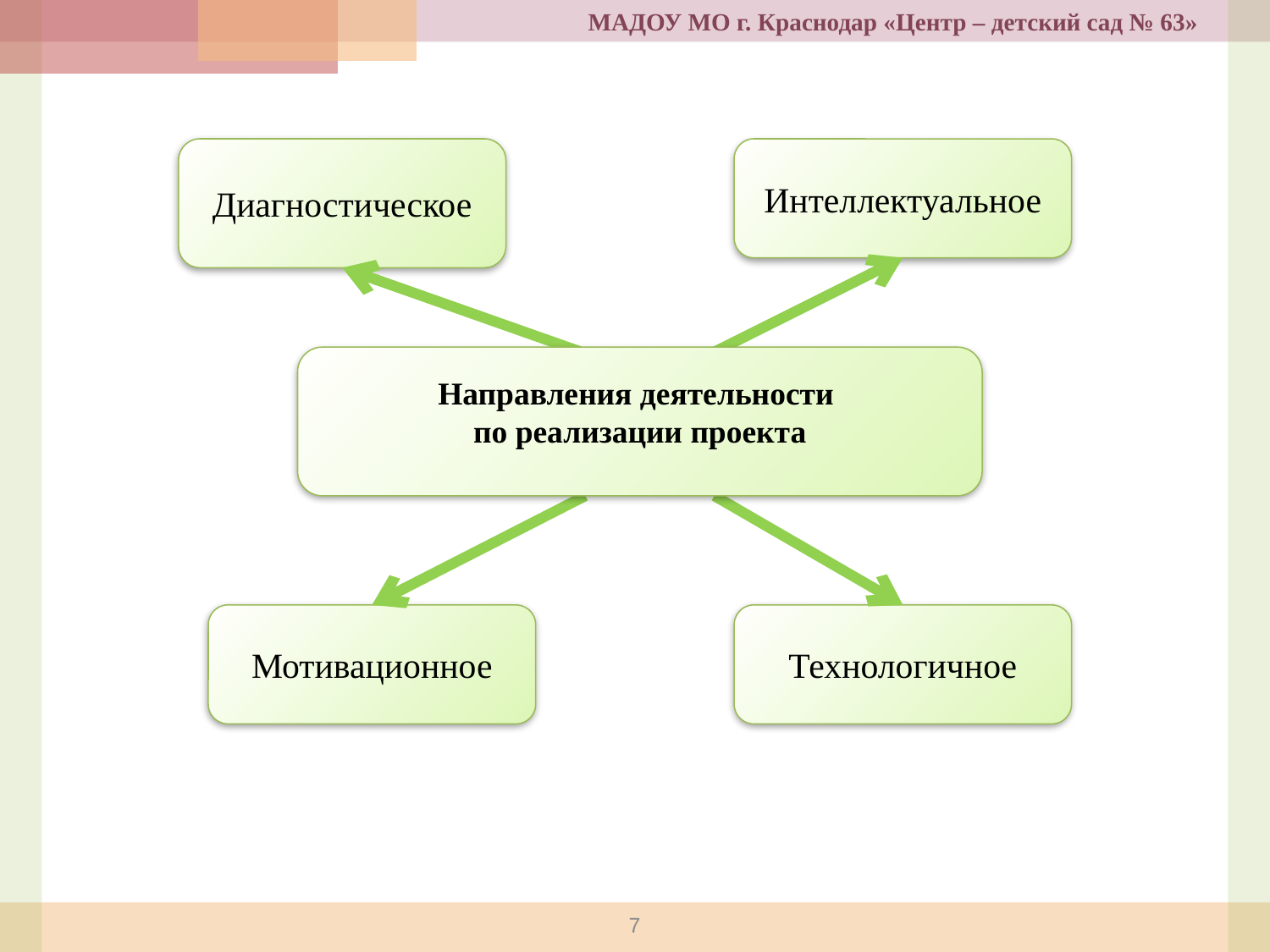

МАДОУ МО г. Краснодар «Центр – детский сад № 63»
Диагностическое
Интеллектуальное

Направления деятельности
по реализации проекта
Мотивационное
Технологичное
7